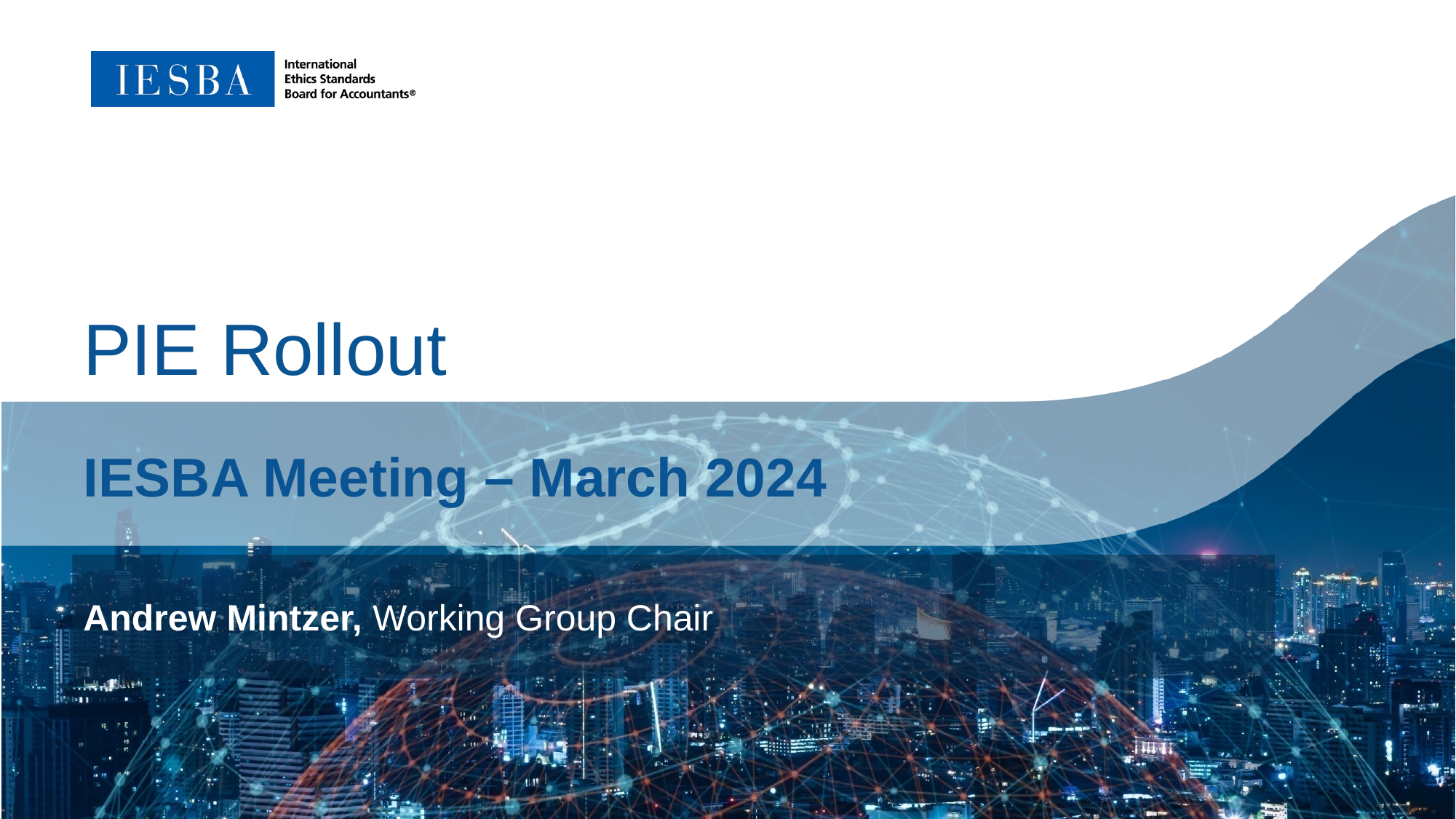

PIE Rollout
IESBA Meeting – March 2024
Andrew Mintzer, Working Group Chair